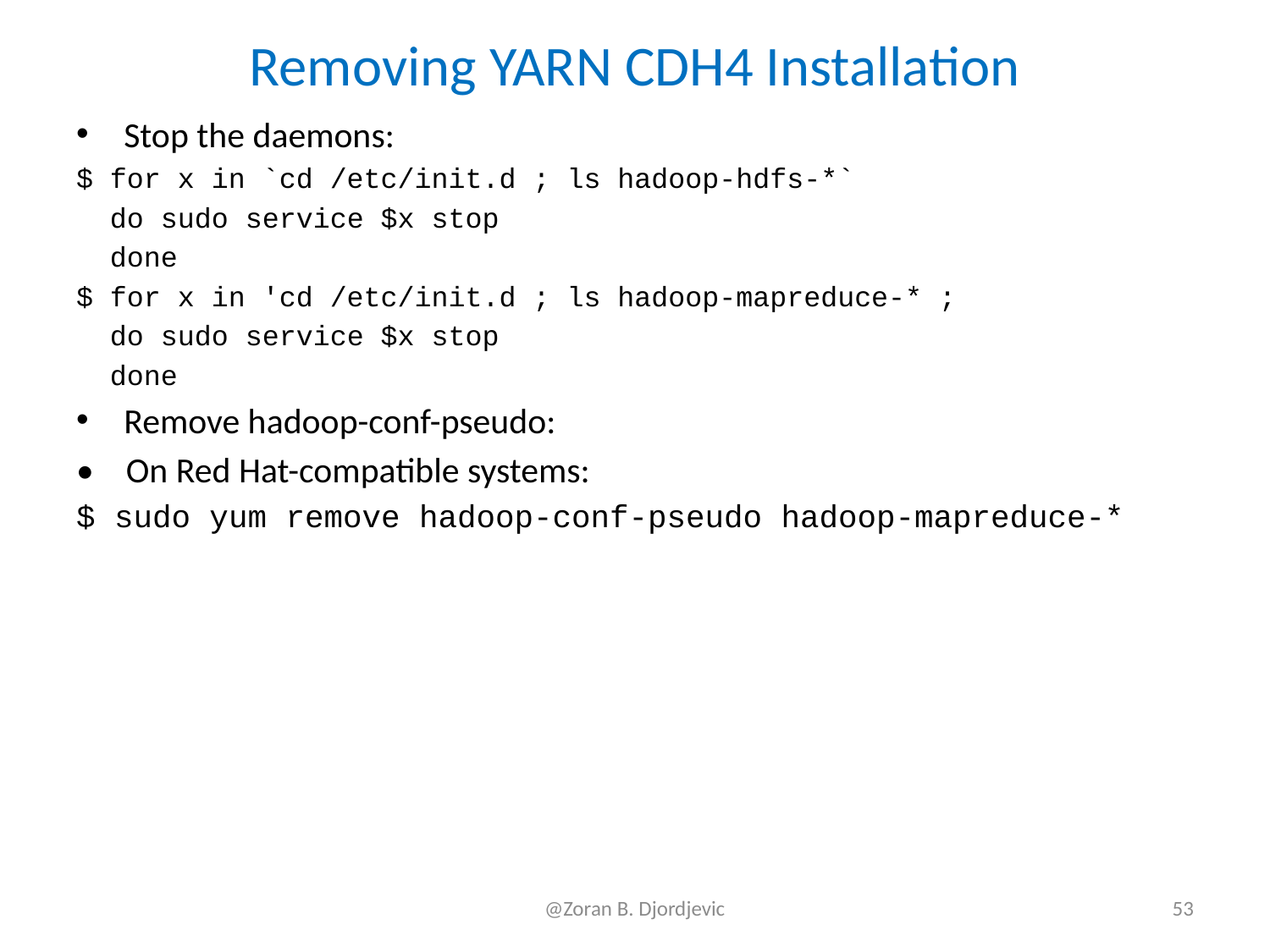

# Removing YARN CDH4 Installation
Stop the daemons:
$ for x in `cd /etc/init.d ; ls hadoop-hdfs-*`
  do sudo service $x stop
  done
$ for x in 'cd /etc/init.d ; ls hadoop-mapreduce-* ;
  do sudo service $x stop
  done
Remove hadoop-conf-pseudo:
•    On Red Hat-compatible systems:
$ sudo yum remove hadoop-conf-pseudo hadoop-mapreduce-*
@Zoran B. Djordjevic
53